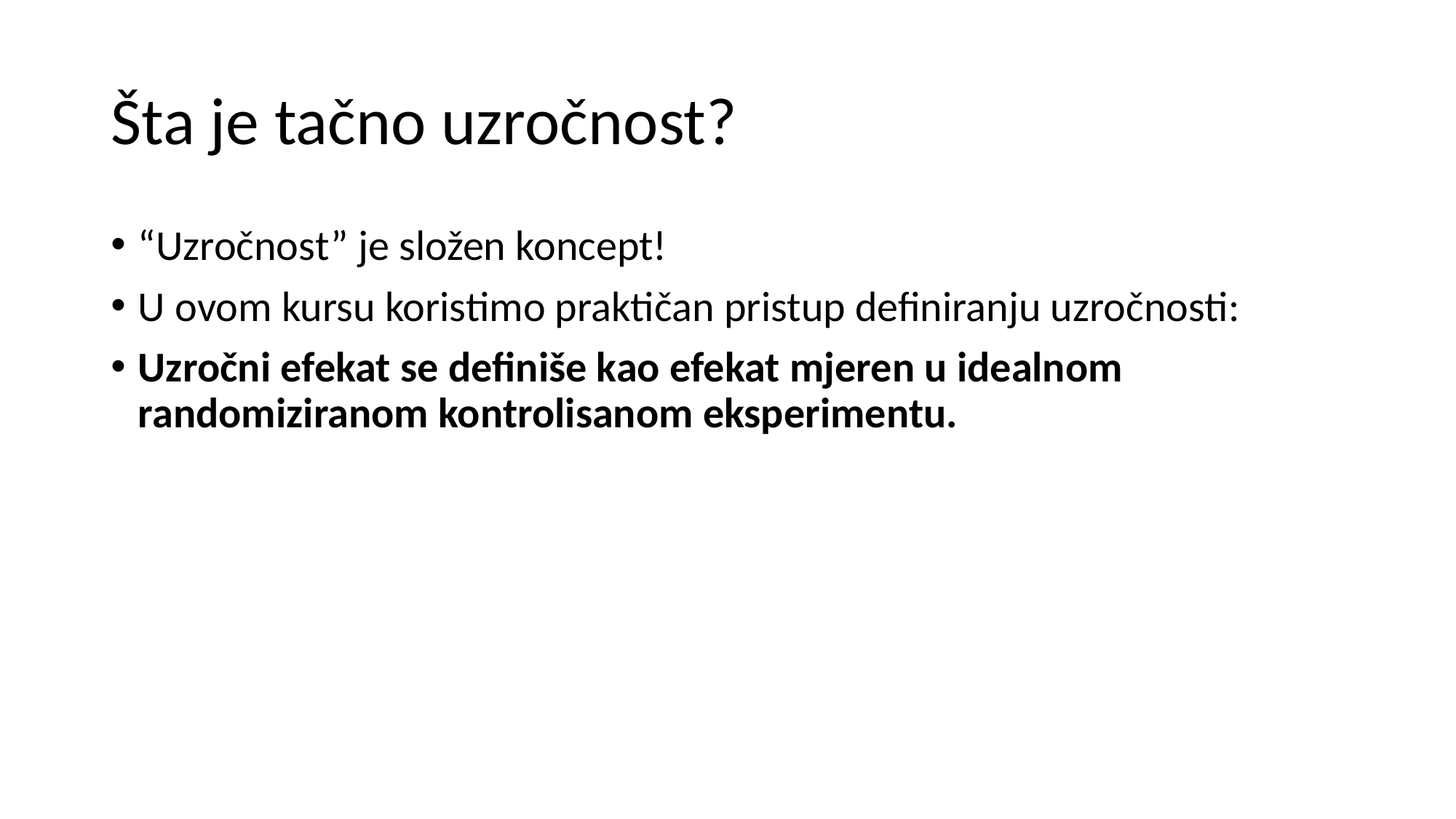

# Šta je tačno uzročnost?
“Uzročnost” je složen koncept!
U ovom kursu koristimo praktičan pristup definiranju uzročnosti:
Uzročni efekat se definiše kao efekat mjeren u idealnom randomiziranom kontrolisanom eksperimentu.